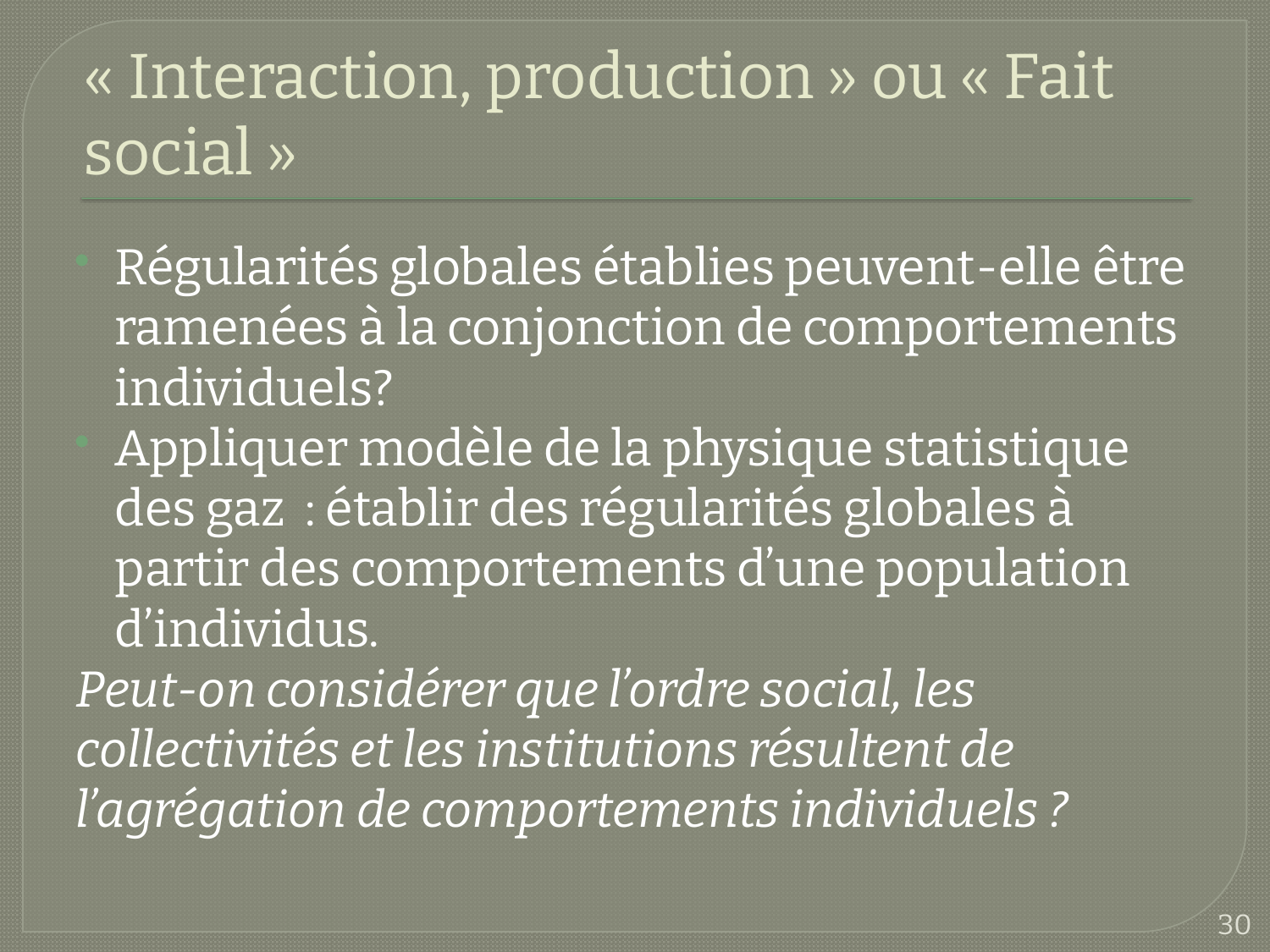

# « Interaction, production » ou « Fait social »
Régularités globales établies peuvent-elle être ramenées à la conjonction de comportements individuels?
Appliquer modèle de la physique statistique des gaz  : établir des régularités globales à partir des comportements d’une population d’individus.
Peut-on considérer que l’ordre social, les collectivités et les institutions résultent de  l’agrégation de comportements individuels ?
30